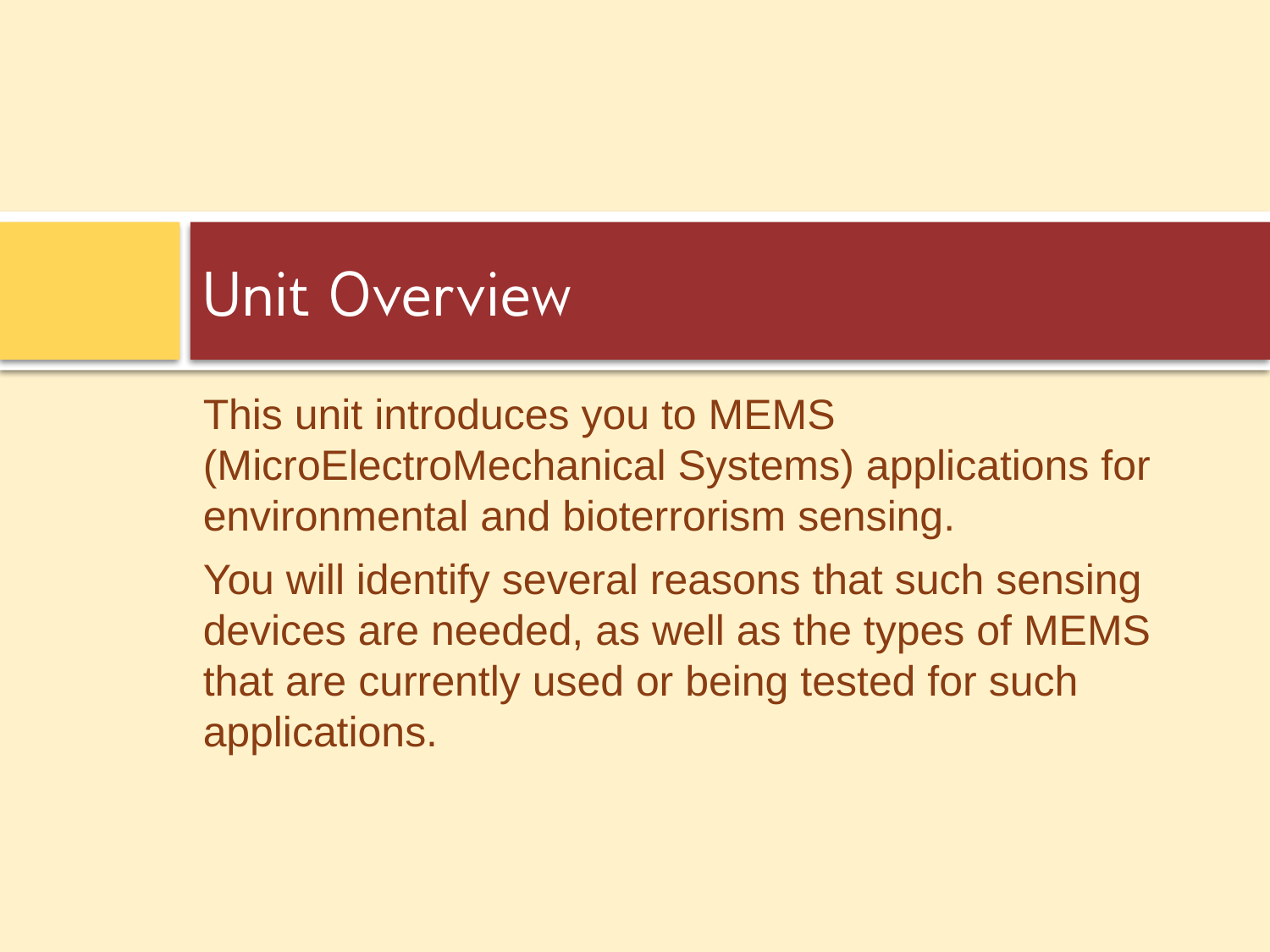

# Unit Overview
This unit introduces you to MEMS (MicroElectroMechanical Systems) applications for environmental and bioterrorism sensing.
You will identify several reasons that such sensing devices are needed, as well as the types of MEMS that are currently used or being tested for such applications.